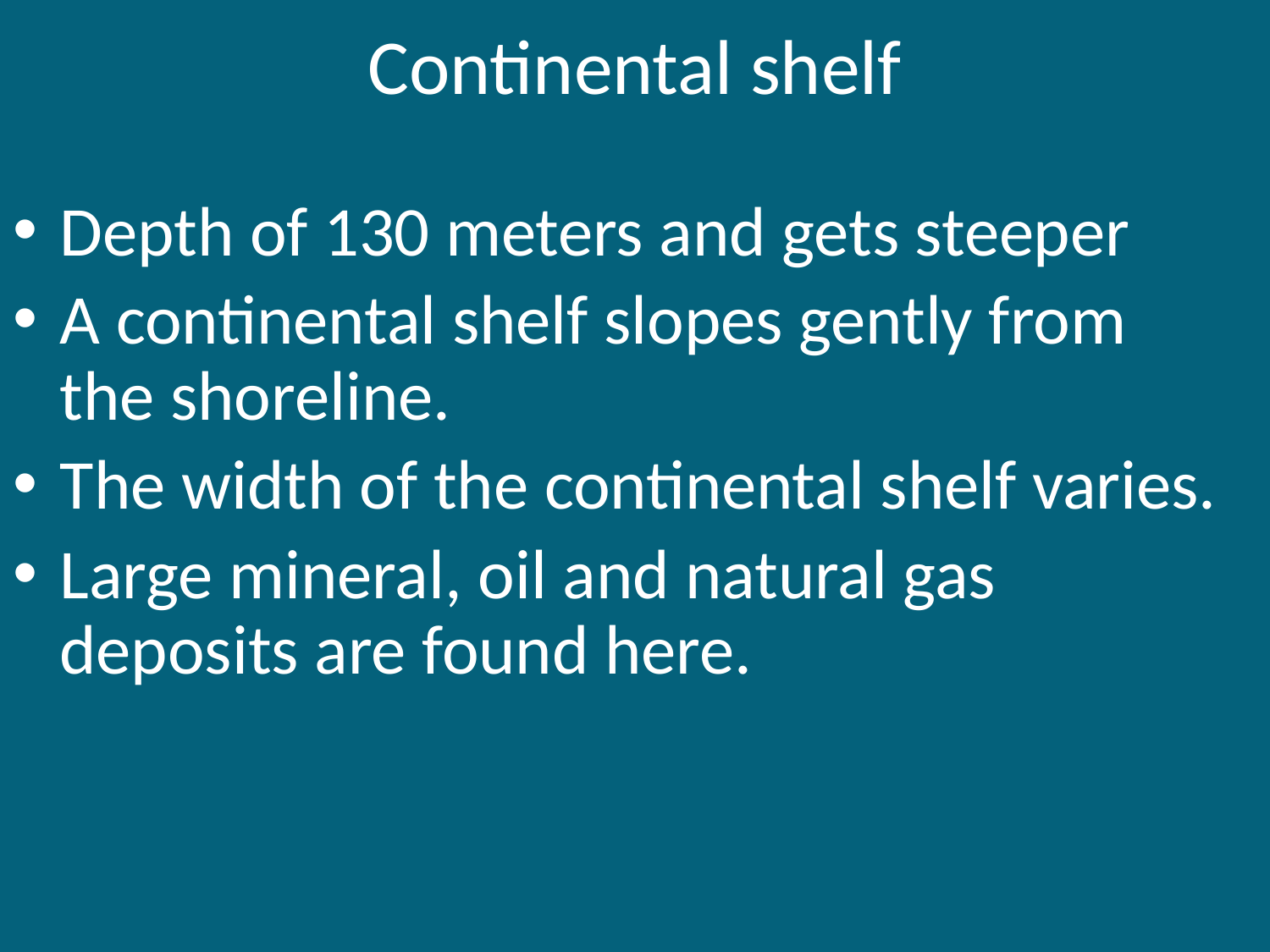

# Continental shelf
Depth of 130 meters and gets steeper
A continental shelf slopes gently from the shoreline.
The width of the continental shelf varies.
Large mineral, oil and natural gas deposits are found here.